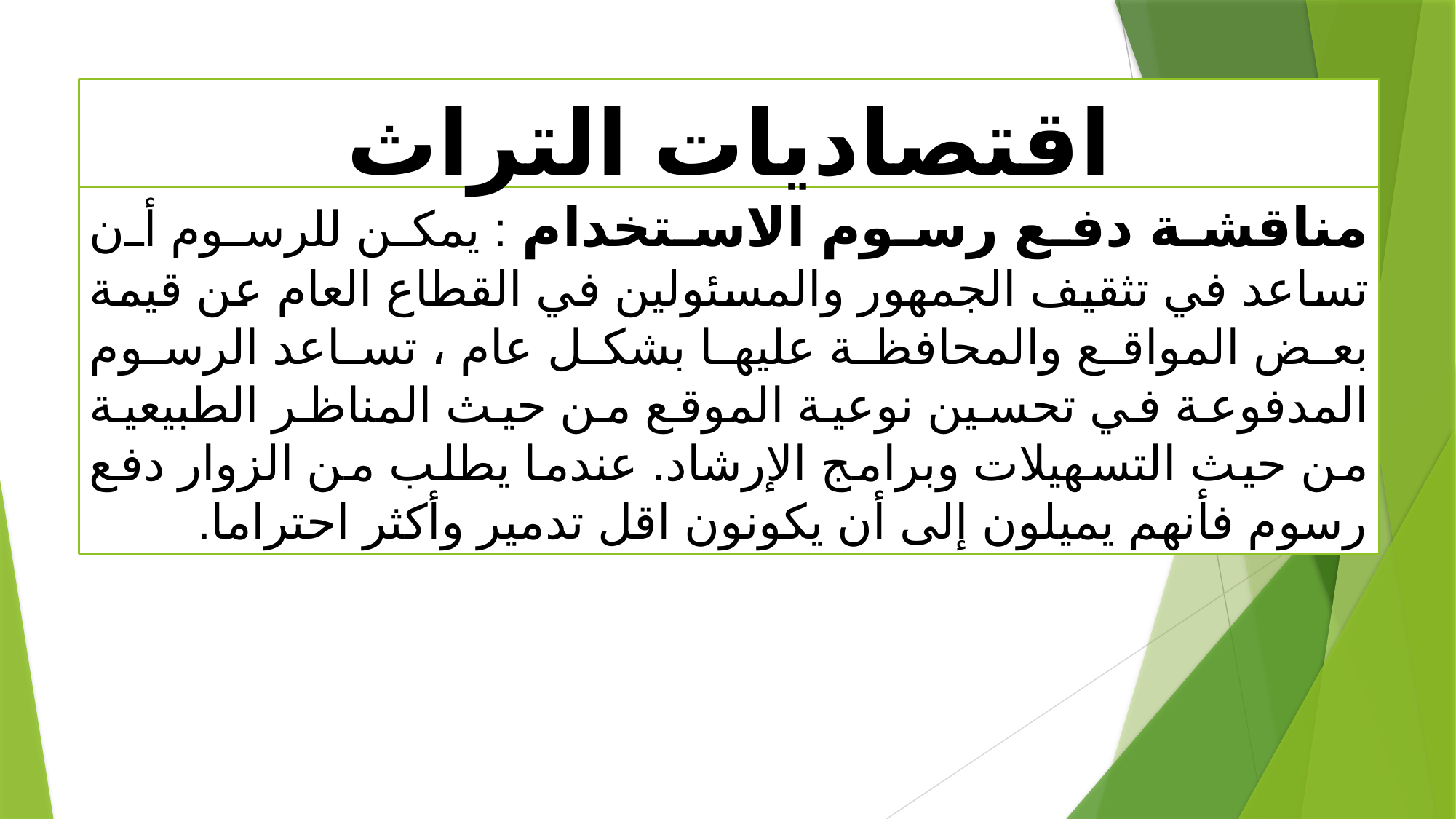

# اقتصاديات التراث
مناقشة دفع رسوم الاستخدام : يمكن للرسوم أن تساعد في تثقيف الجمهور والمسئولين في القطاع العام عن قيمة بعض المواقع والمحافظة عليها بشكل عام ، تساعد الرسوم المدفوعة في تحسين نوعية الموقع من حيث المناظر الطبيعية من حيث التسهيلات وبرامج الإرشاد. عندما يطلب من الزوار دفع رسوم فأنهم يميلون إلى أن يكونون اقل تدمير وأكثر احتراما.